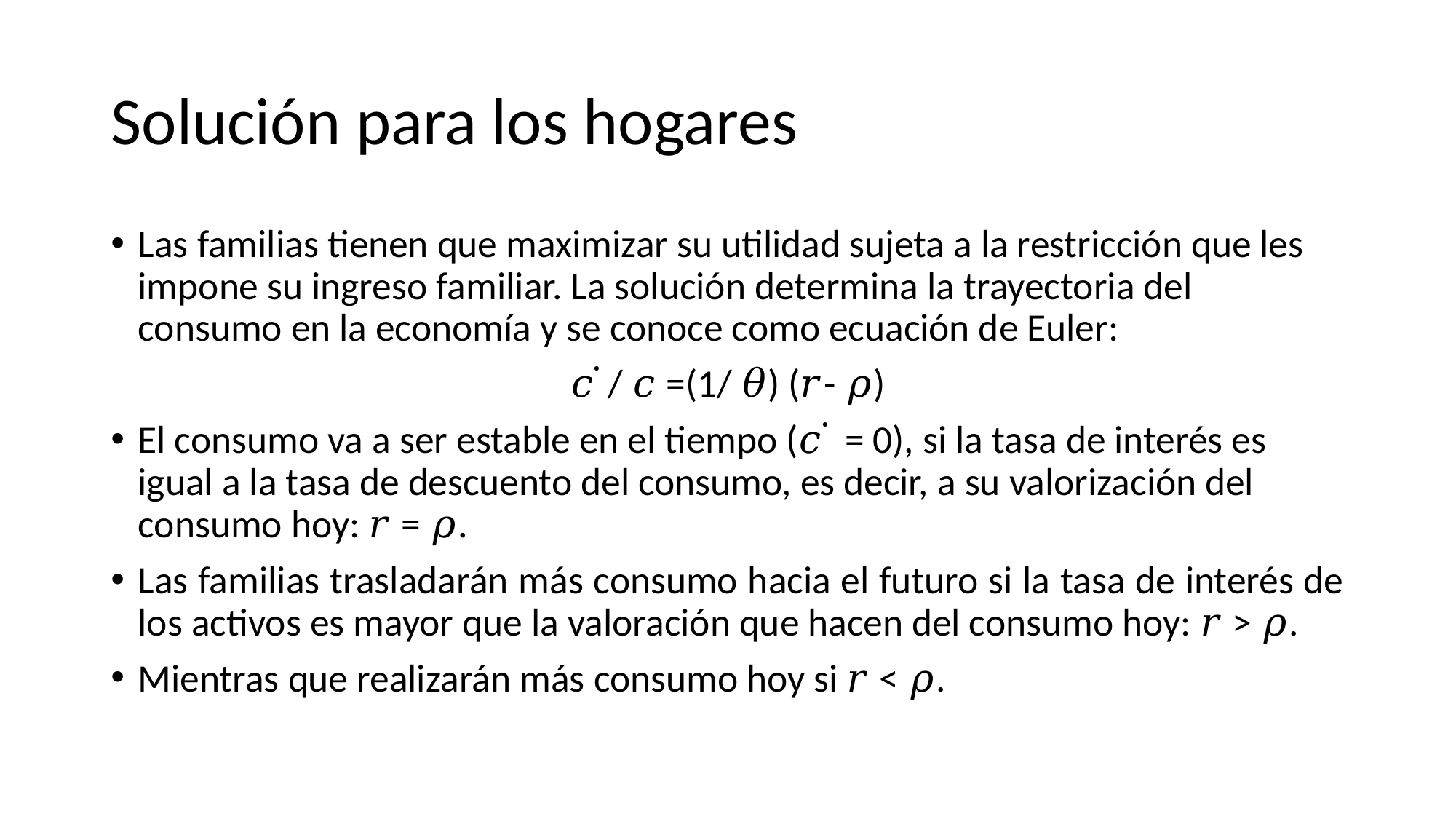

# Solución para los hogares
Las familias tienen que maximizar su utilidad sujeta a la restricción que les impone su ingreso familiar. La solución determina la trayectoria del consumo en la economía y se conoce como ecuación de Euler:
𝑐 ̇/ 𝑐 =(1/ 𝜃) (𝑟- 𝜌)
El consumo va a ser estable en el tiempo (𝑐 ̇ = 0), si la tasa de interés es igual a la tasa de descuento del consumo, es decir, a su valorización del consumo hoy: 𝑟 = 𝜌.
Las familias trasladarán más consumo hacia el futuro si la tasa de interés de los activos es mayor que la valoración que hacen del consumo hoy: 𝑟 > 𝜌.
Mientras que realizarán más consumo hoy si 𝑟 < 𝜌.